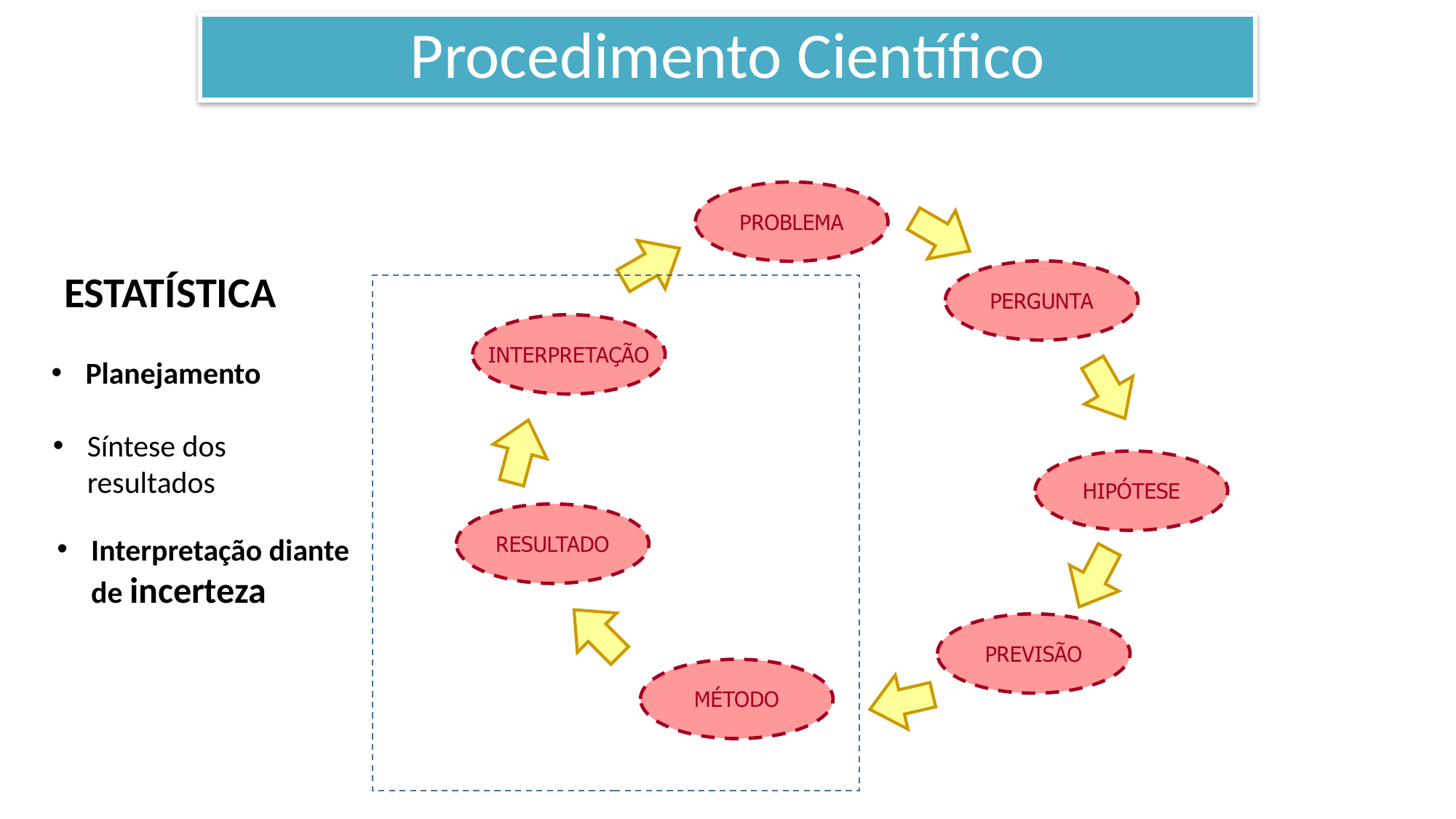

Procedimento Científico
PROBLEMA

PERGUNTA
INTERPRETAÇÃO

HIPÓTESE
RESULTADO

PREVISÃO
MÉTODO

ESTATÍSTICA

Planejamento
Síntese dos resultados
Interpretação diante de incerteza